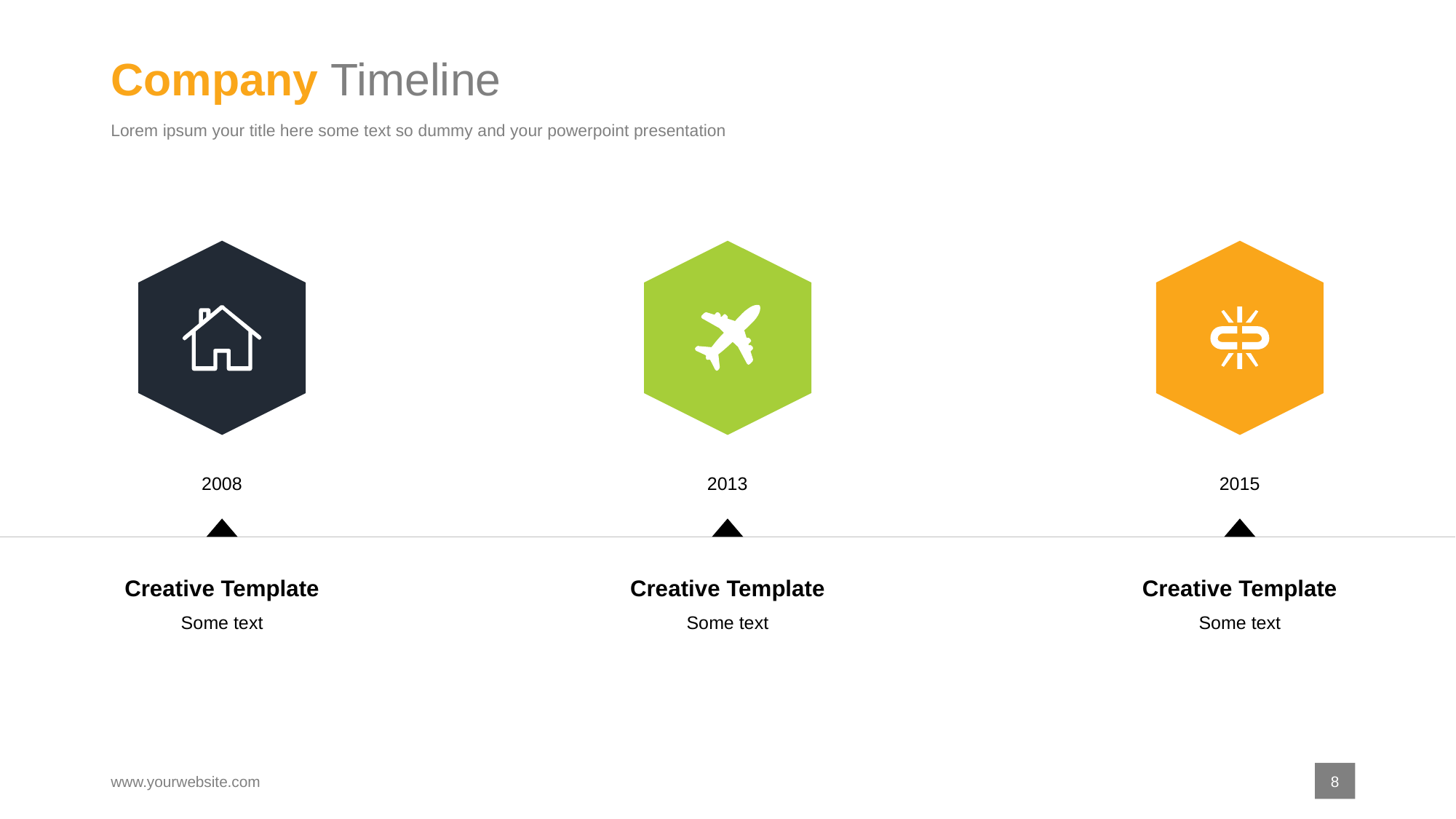

# Company Timeline
Lorem ipsum your title here some text so dummy and your powerpoint presentation

2008
2013
2015

Creative Template
Some text
Creative Template
Some text
Creative Template
Some text
8
www.yourwebsite.com